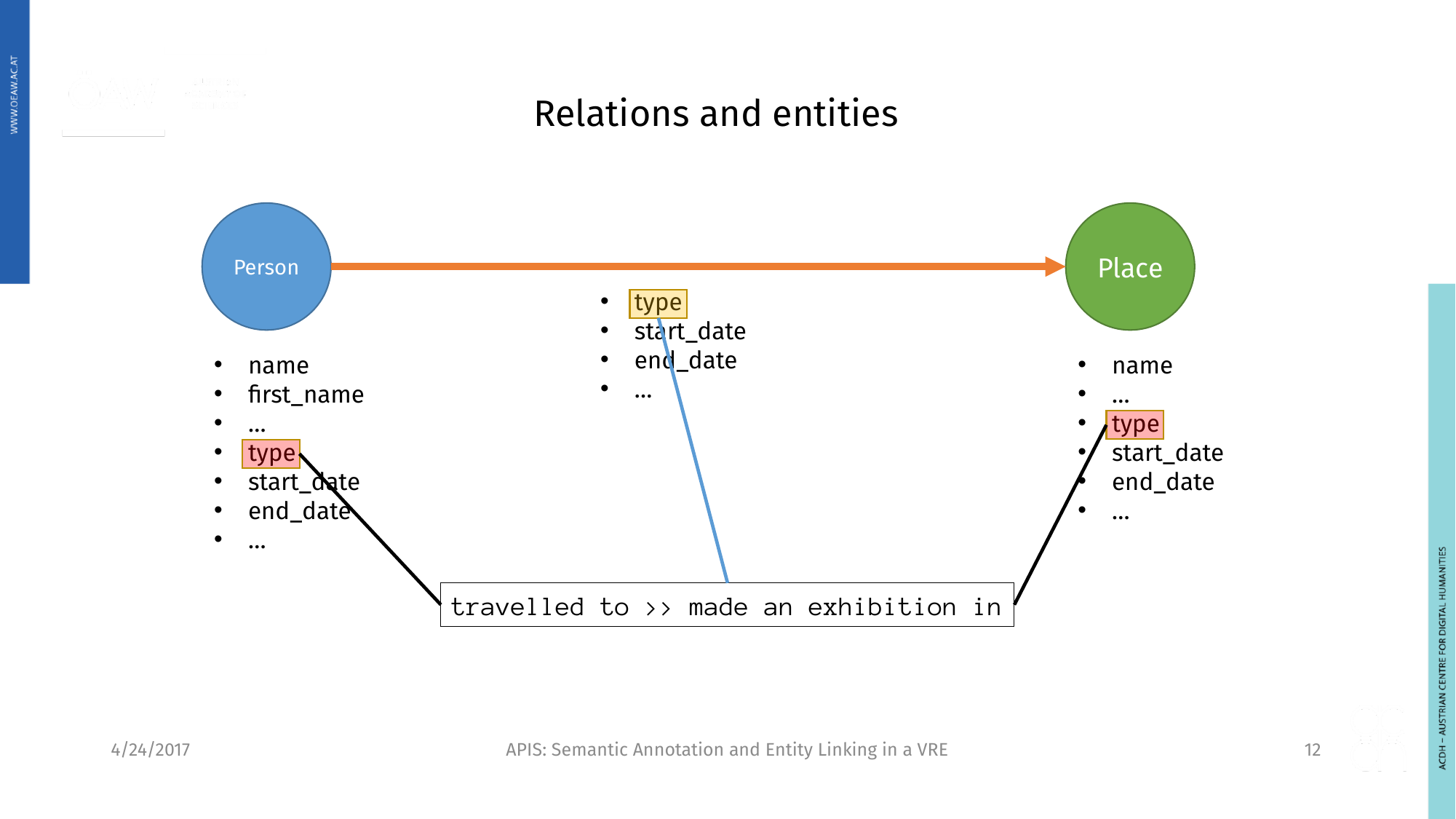

# Relations and entities
Person
Place
type
start_date
end_date
…

name
first_name
…
type
start_date
end_date
…
name
…
type
start_date
end_date
…

travelled to >> made an exhibition in
4/24/2017
APIS: Semantic Annotation and Entity Linking in a VRE
12